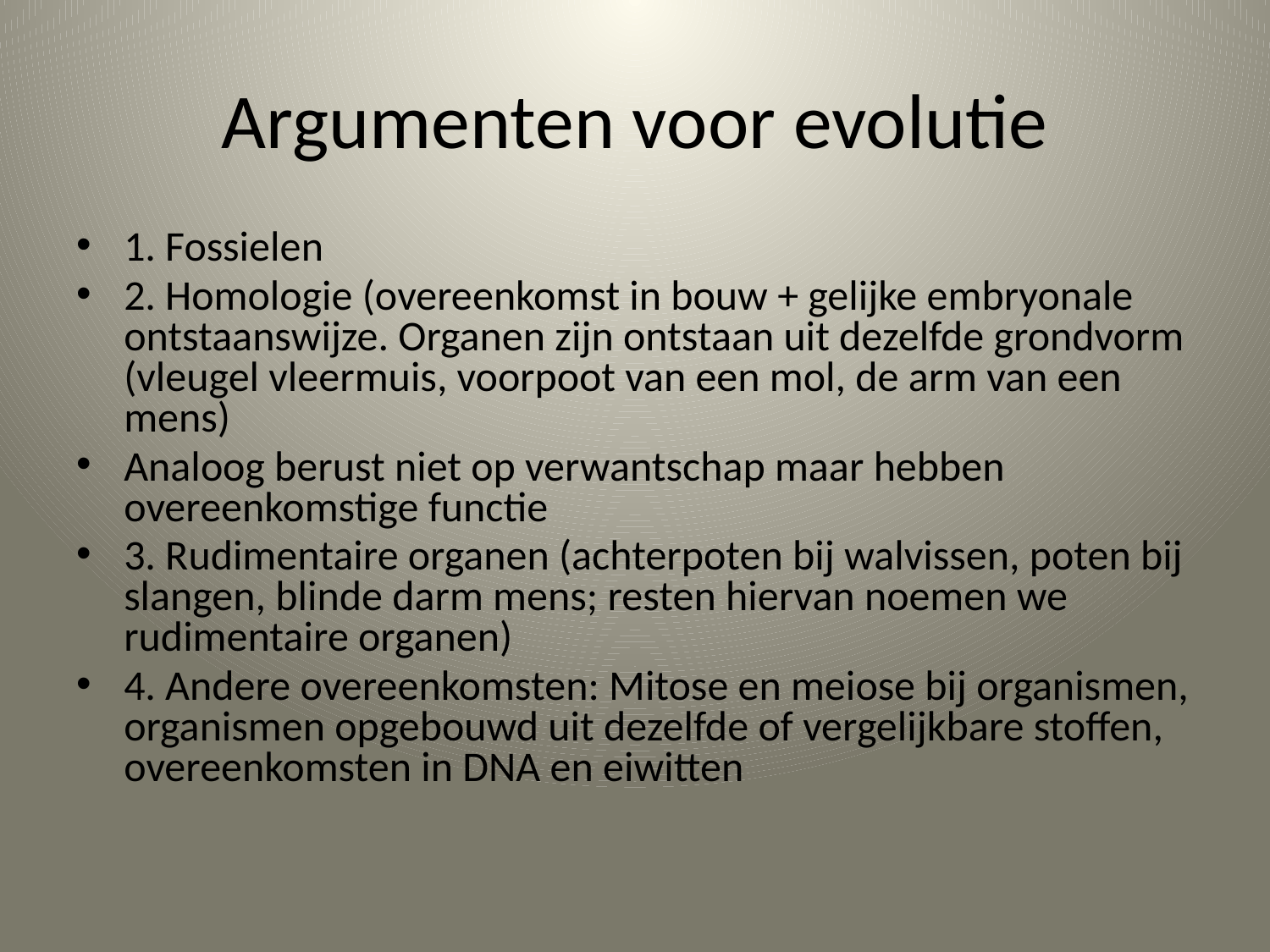

# Argumenten voor evolutie
1. Fossielen
2. Homologie (overeenkomst in bouw + gelijke embryonale ontstaanswijze. Organen zijn ontstaan uit dezelfde grondvorm (vleugel vleermuis, voorpoot van een mol, de arm van een mens)
Analoog berust niet op verwantschap maar hebben overeenkomstige functie
3. Rudimentaire organen (achterpoten bij walvissen, poten bij slangen, blinde darm mens; resten hiervan noemen we rudimentaire organen)
4. Andere overeenkomsten: Mitose en meiose bij organismen, organismen opgebouwd uit dezelfde of vergelijkbare stoffen, overeenkomsten in DNA en eiwitten